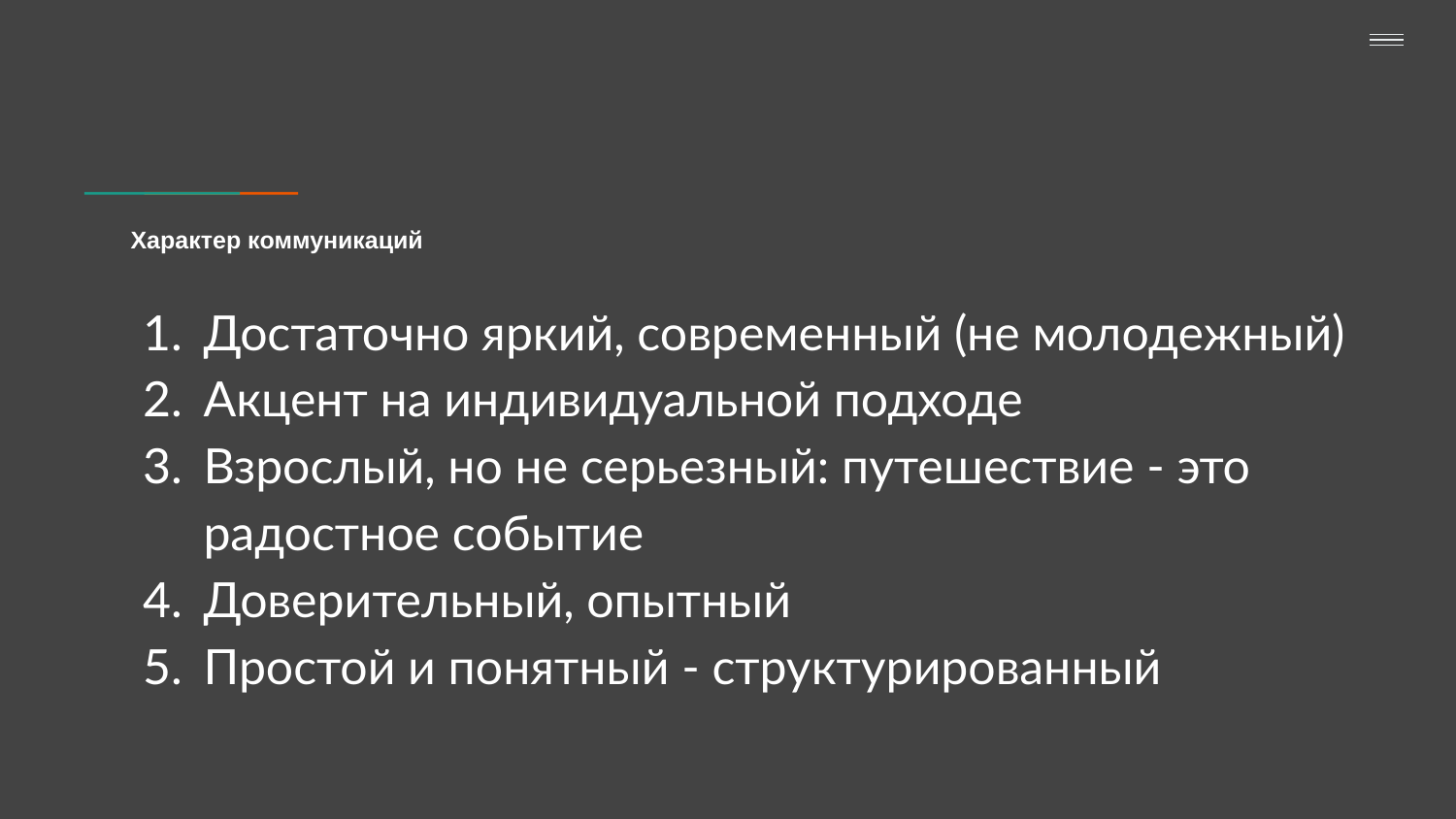

# Характер коммуникаций
Достаточно яркий, современный (не молодежный)
Акцент на индивидуальной подходе
Взрослый, но не серьезный: путешествие - это радостное событие
Доверительный, опытный
Простой и понятный - структурированный